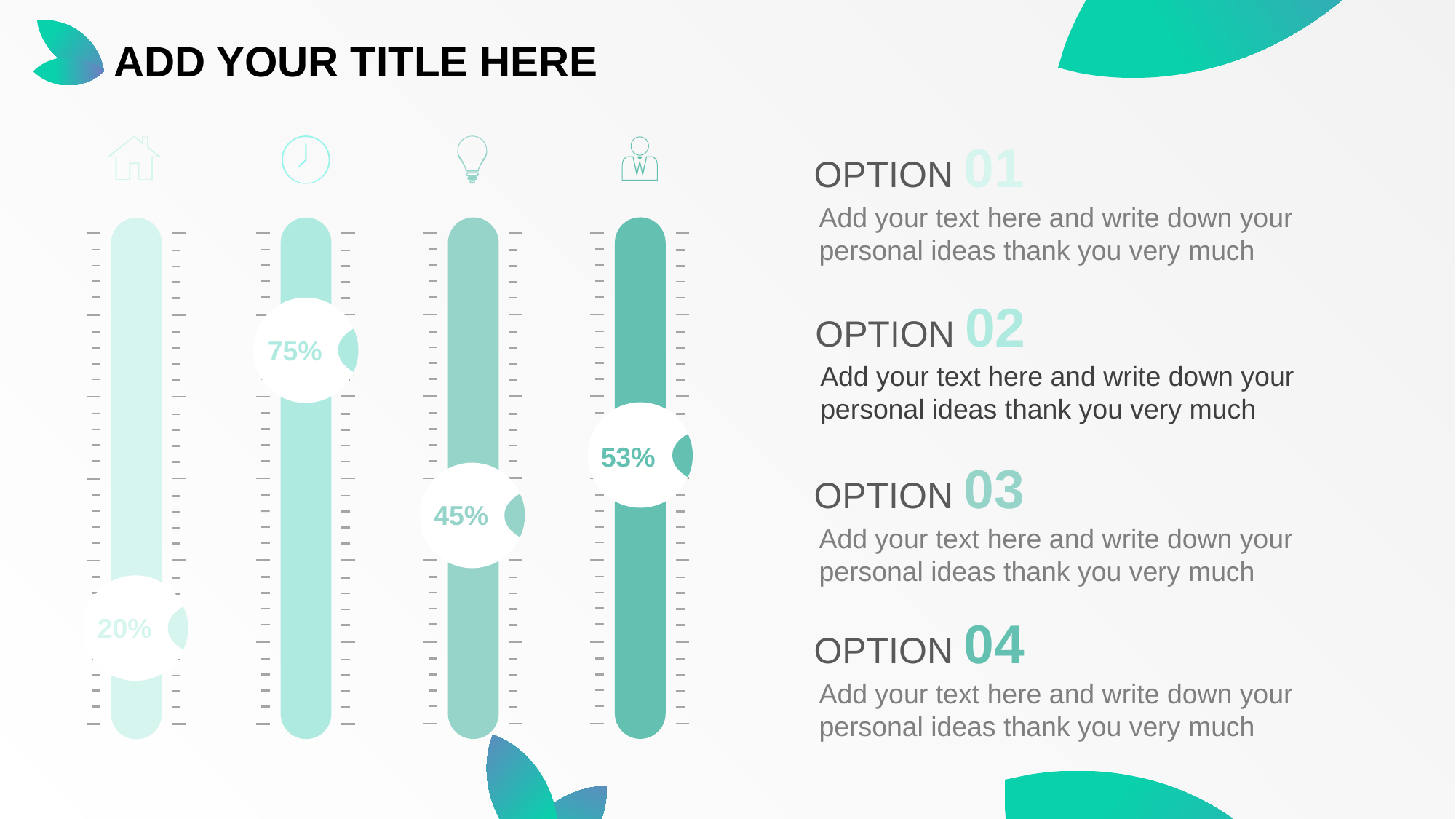

ADD YOUR TITLE HERE
OPTION 01
Add your text here and write down your personal ideas thank you very much

53%

OPTION 02
Add your text here and write down your personal ideas thank you very much

75%

OPTION 03
Add your text here and write down your personal ideas thank you very much

45%

OPTION 04
Add your text here and write down your personal ideas thank you very much
20%